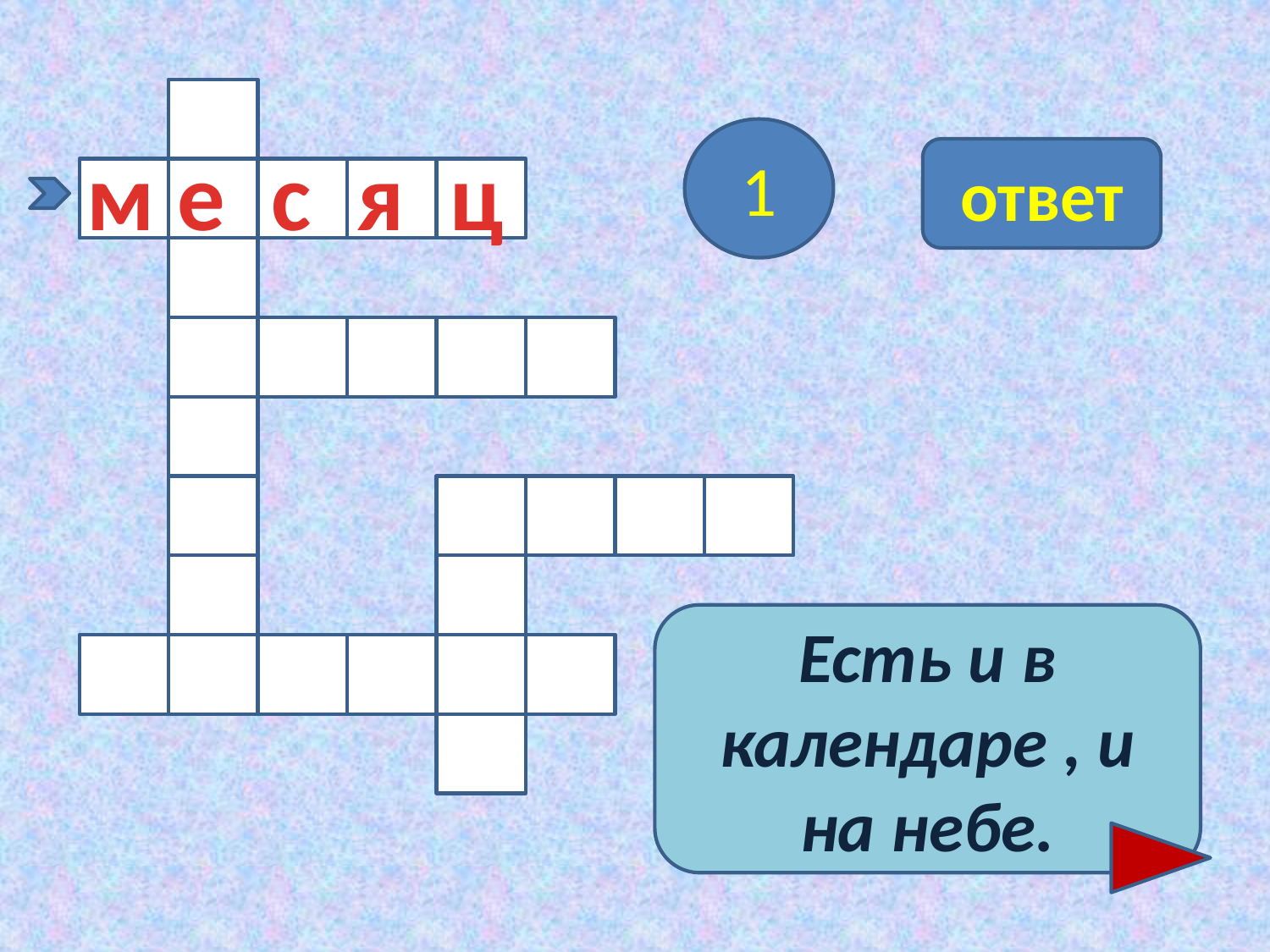

1
  м е  с  я  ц
ответ

Есть и в календаре , и на небе.